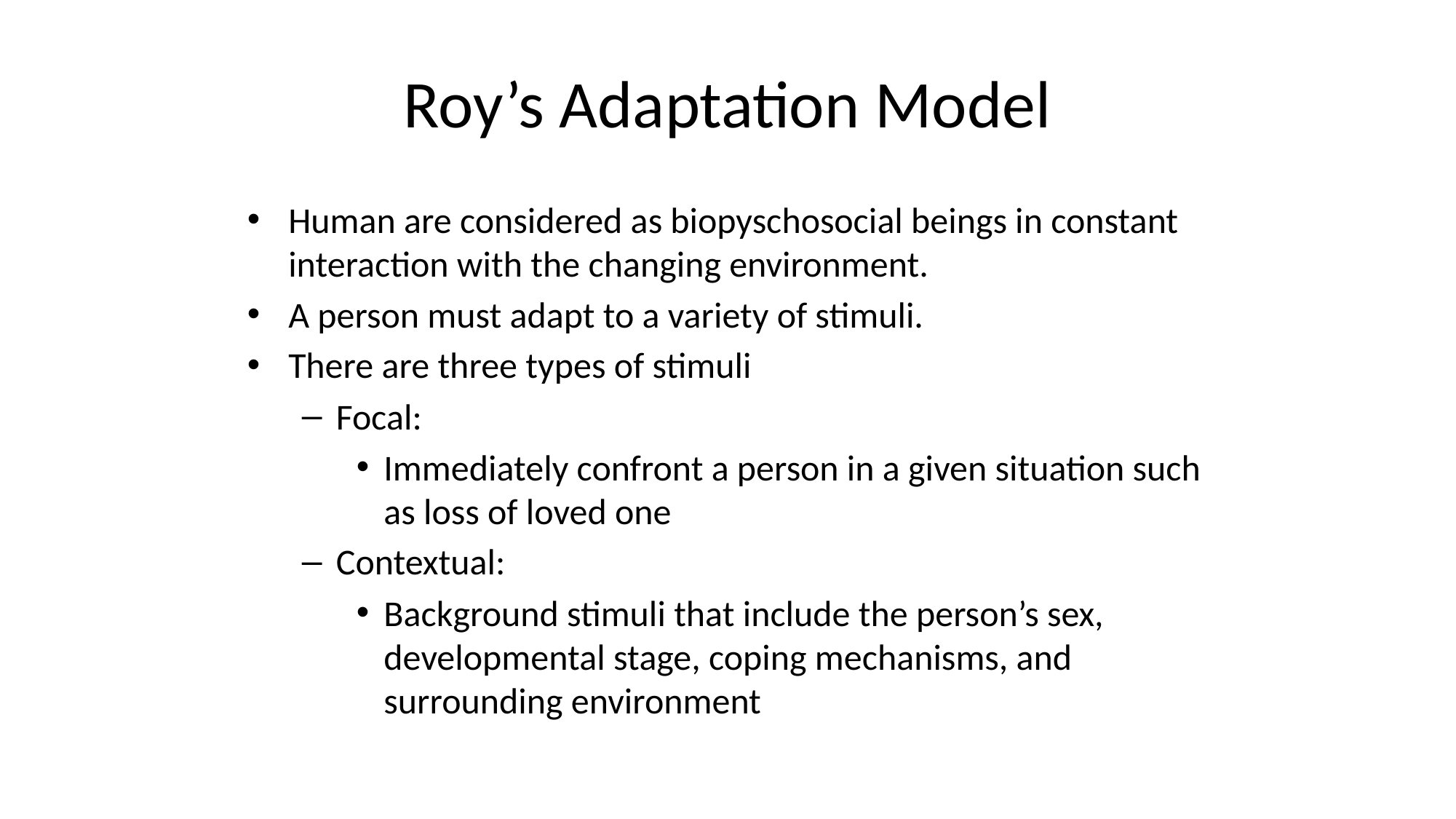

# Roy’s Adaptation Model
Human are considered as biopyschosocial beings in constant interaction with the changing environment.
A person must adapt to a variety of stimuli.
There are three types of stimuli
Focal:
Immediately confront a person in a given situation such as loss of loved one
Contextual:
Background stimuli that include the person’s sex, developmental stage, coping mechanisms, and surrounding environment